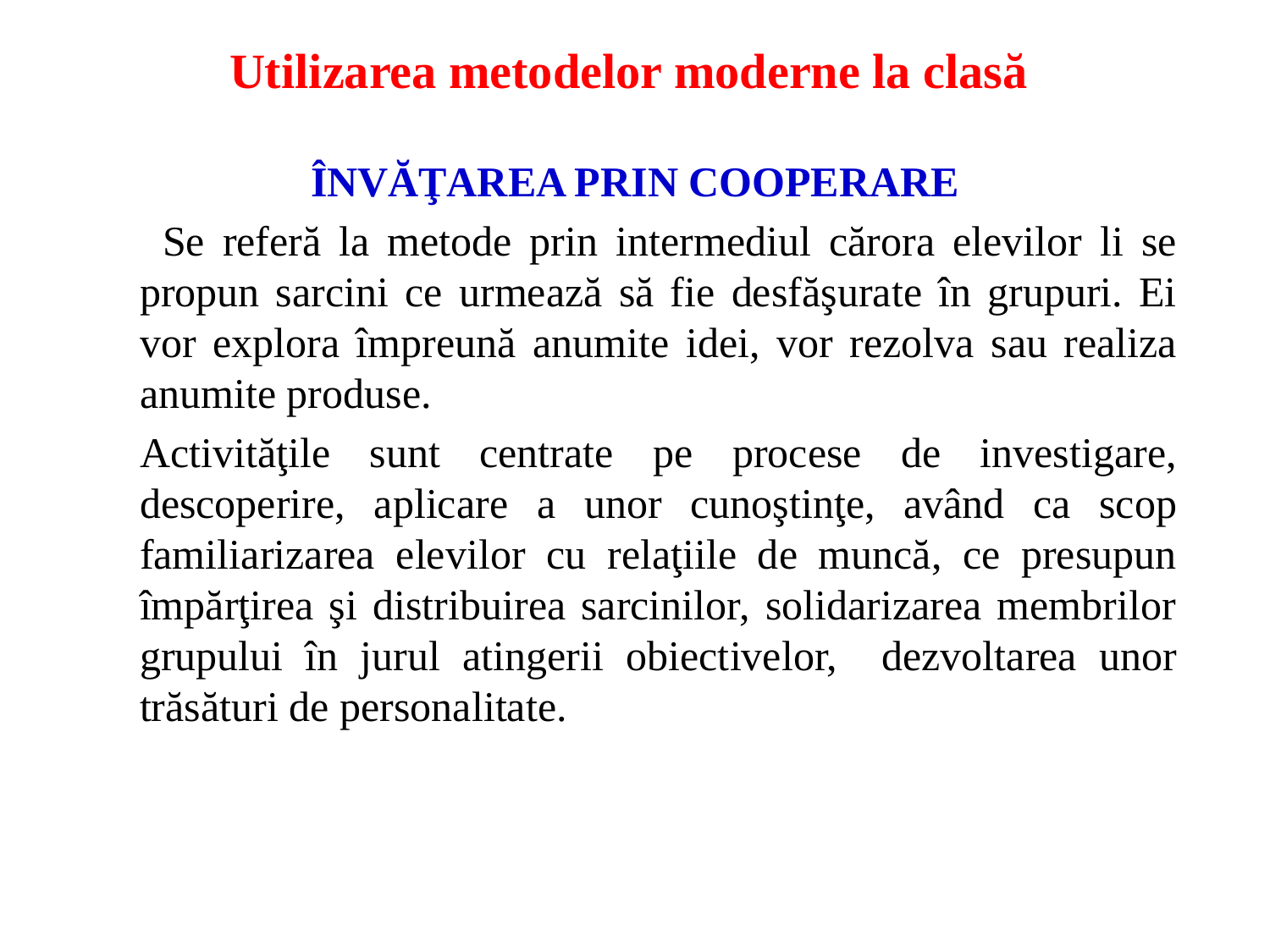

# Utilizarea metodelor moderne la clasă
ÎNVĂŢAREA PRIN COOPERARE
    Se referă la metode prin intermediul cărora elevilor li se propun sarcini ce urmează să fie desfăşurate în grupuri. Ei vor explora împreună anumite idei, vor rezolva sau realiza anumite produse.
	Activităţile sunt centrate pe procese de investigare, descoperire, aplicare a unor cunoştinţe, având ca scop familiarizarea elevilor cu relaţiile de muncă, ce presupun împărţirea şi distribuirea sarcinilor, solidarizarea membrilor grupului în jurul atingerii obiectivelor,  dezvoltarea unor trăsături de personalitate.